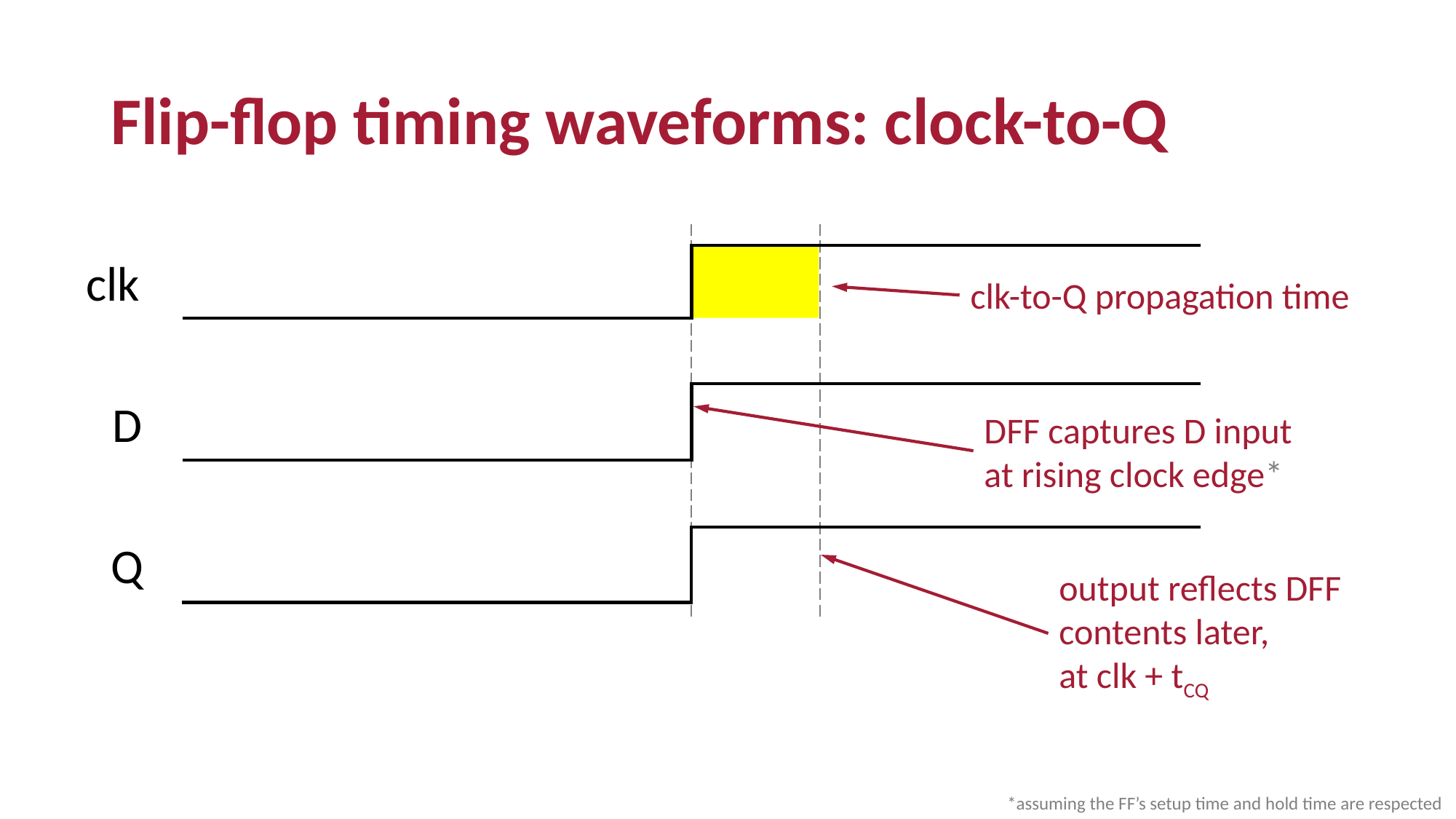

# Flip-flop timing waveforms: clock-to-Q

clk-to-Q propagation time
clk
D
DFF captures D input at rising clock edge*
Q
output reflects DFF contents later,
at clk + tCQ
*assuming the FF’s setup time and hold time are respected